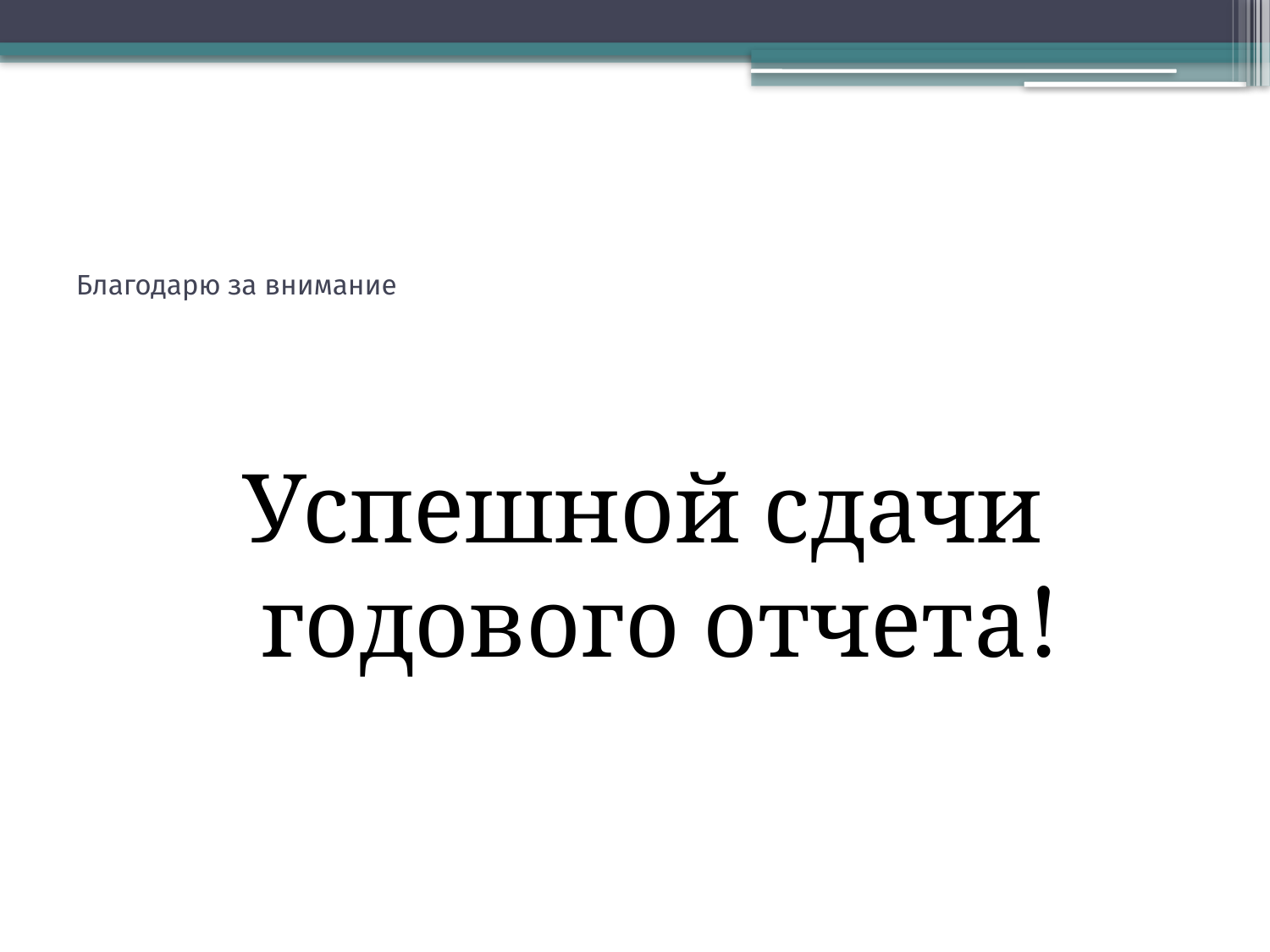

# Благодарю за внимание

Успешной сдачи годового отчета!